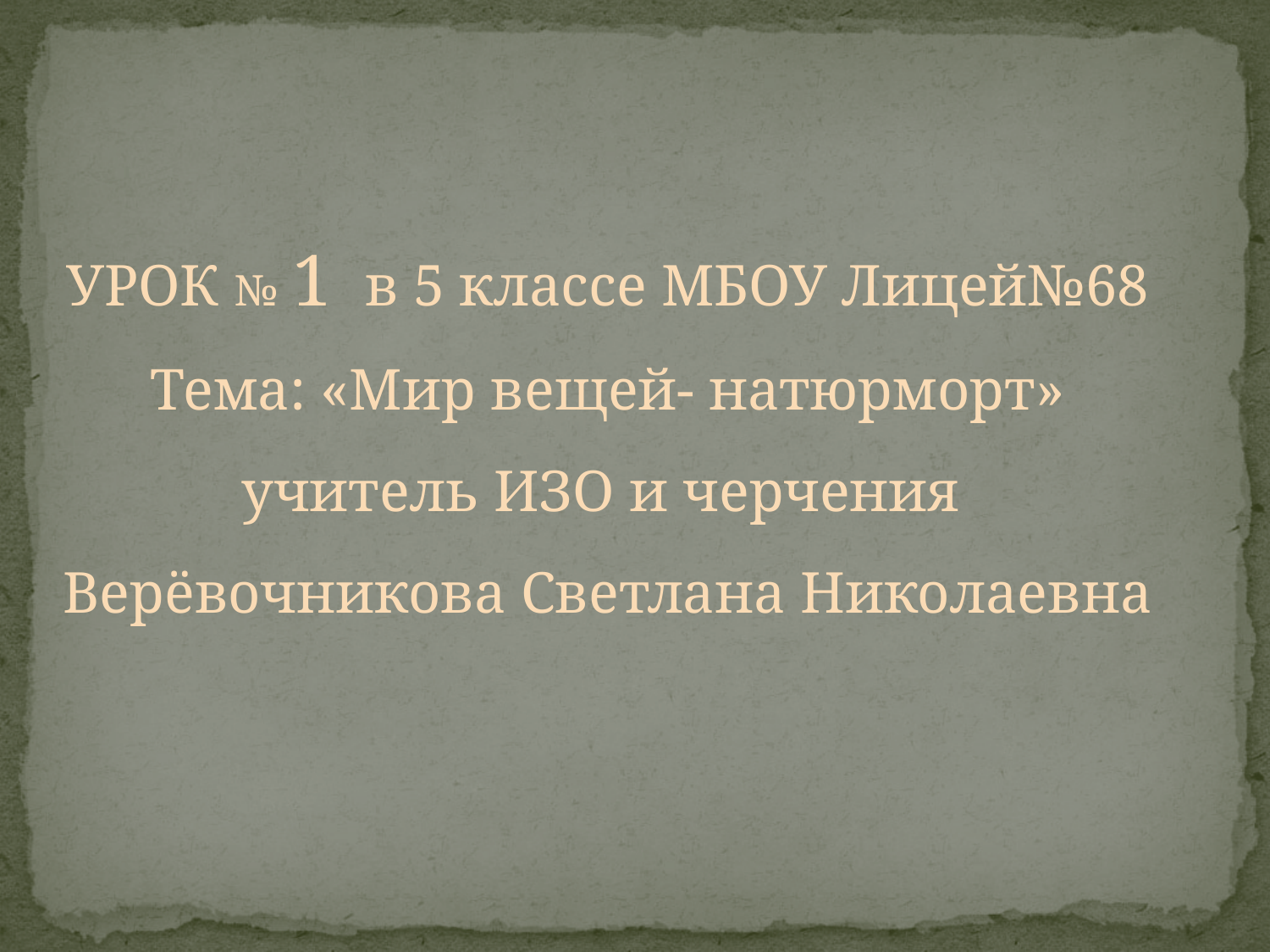

УРОК № 1  в 5 классе МБОУ Лицей№68
Тема: «Мир вещей- натюрморт»
учитель ИЗО и черчения
Верёвочникова Светлана Николаевна